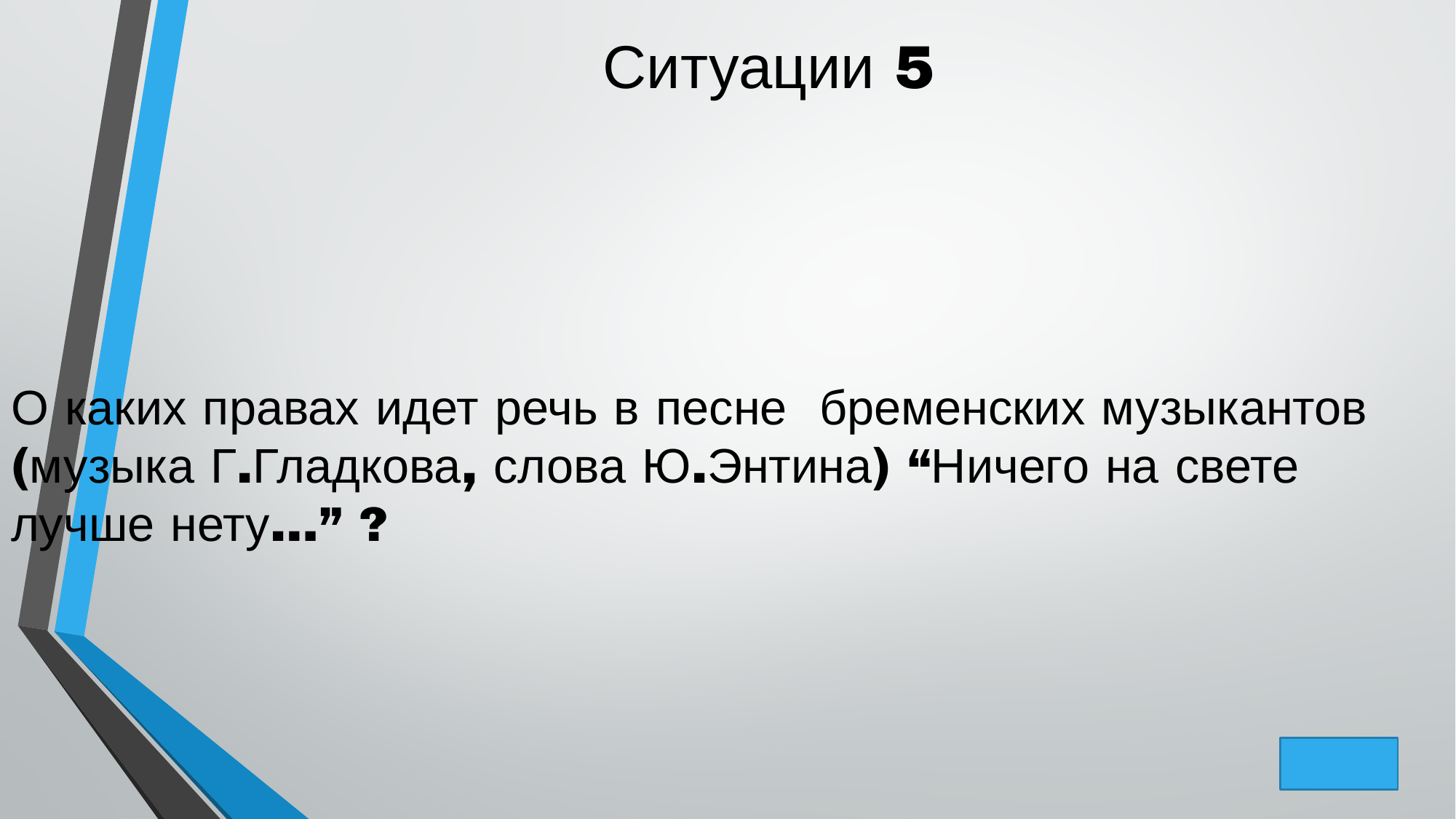

# Ситуации 5
О каких правах идет речь в песне  бременских музыкантов (музыка Г.Гладкова, слова Ю.Энтина) “Ничего на свете лучше нету…” ?